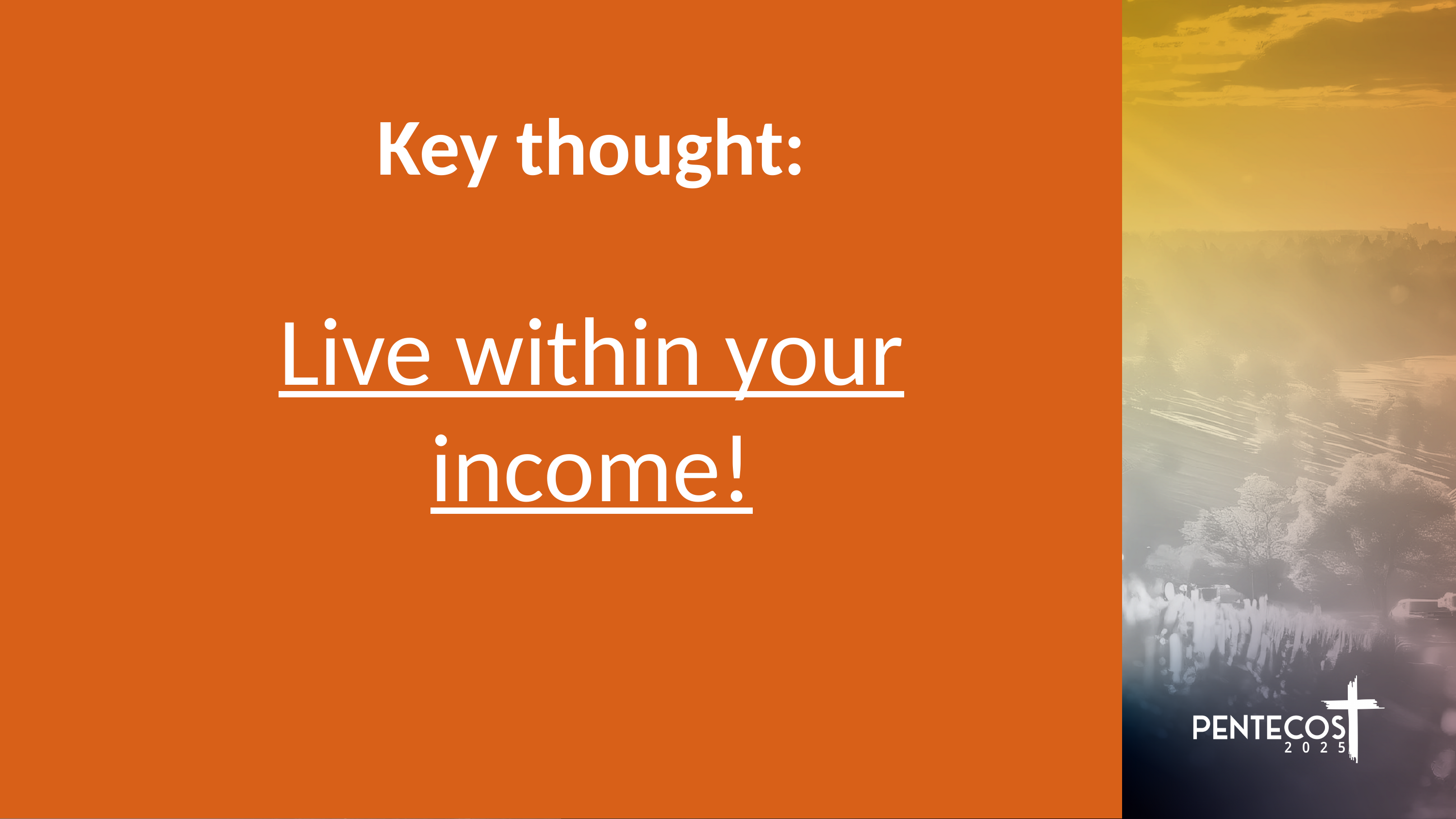

# Key thought: Live within your income!